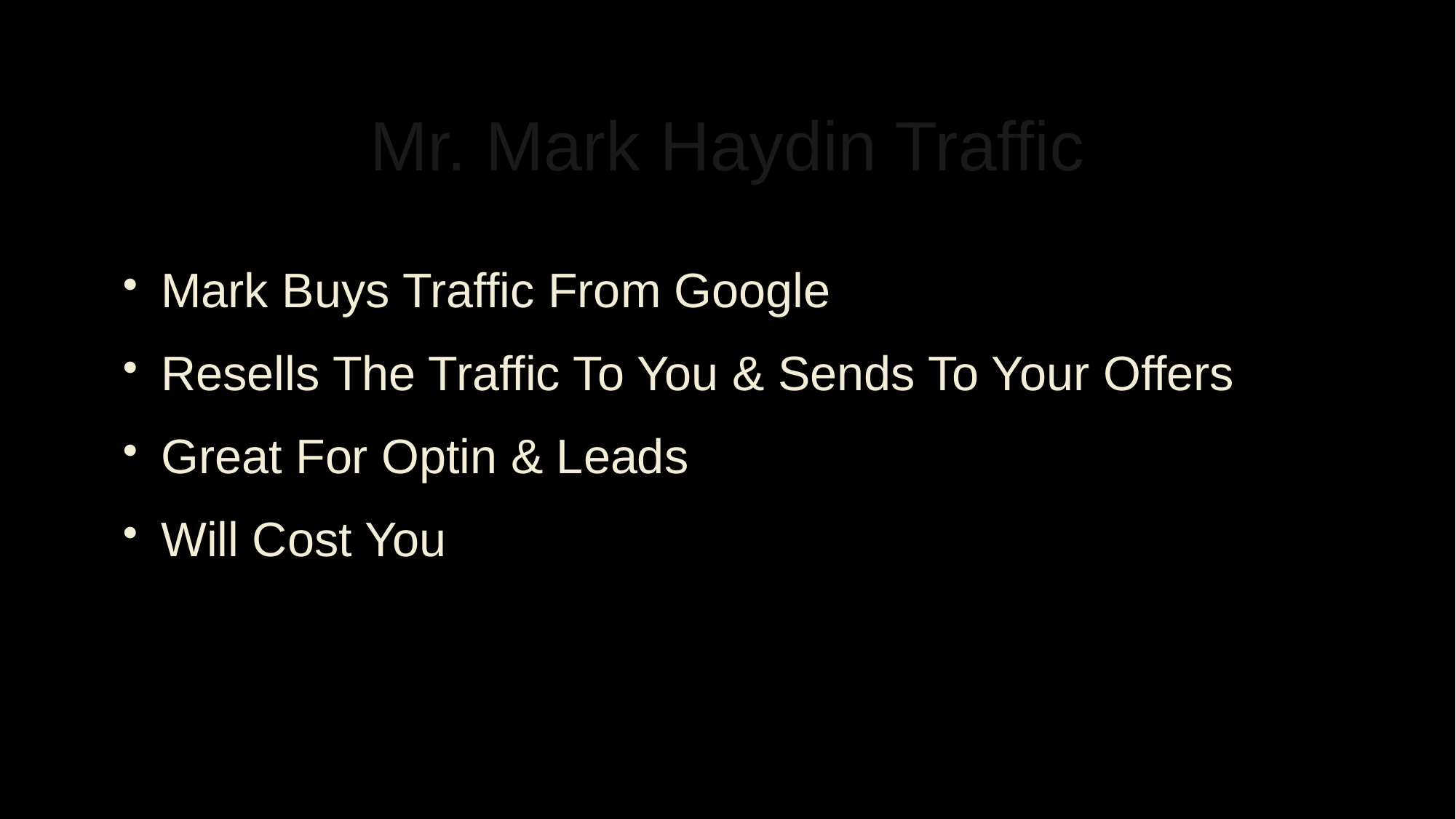

# Mr. Mark Haydin Traffic
Mark Buys Traffic From Google
Resells The Traffic To You & Sends To Your Offers
Great For Optin & Leads
Will Cost You